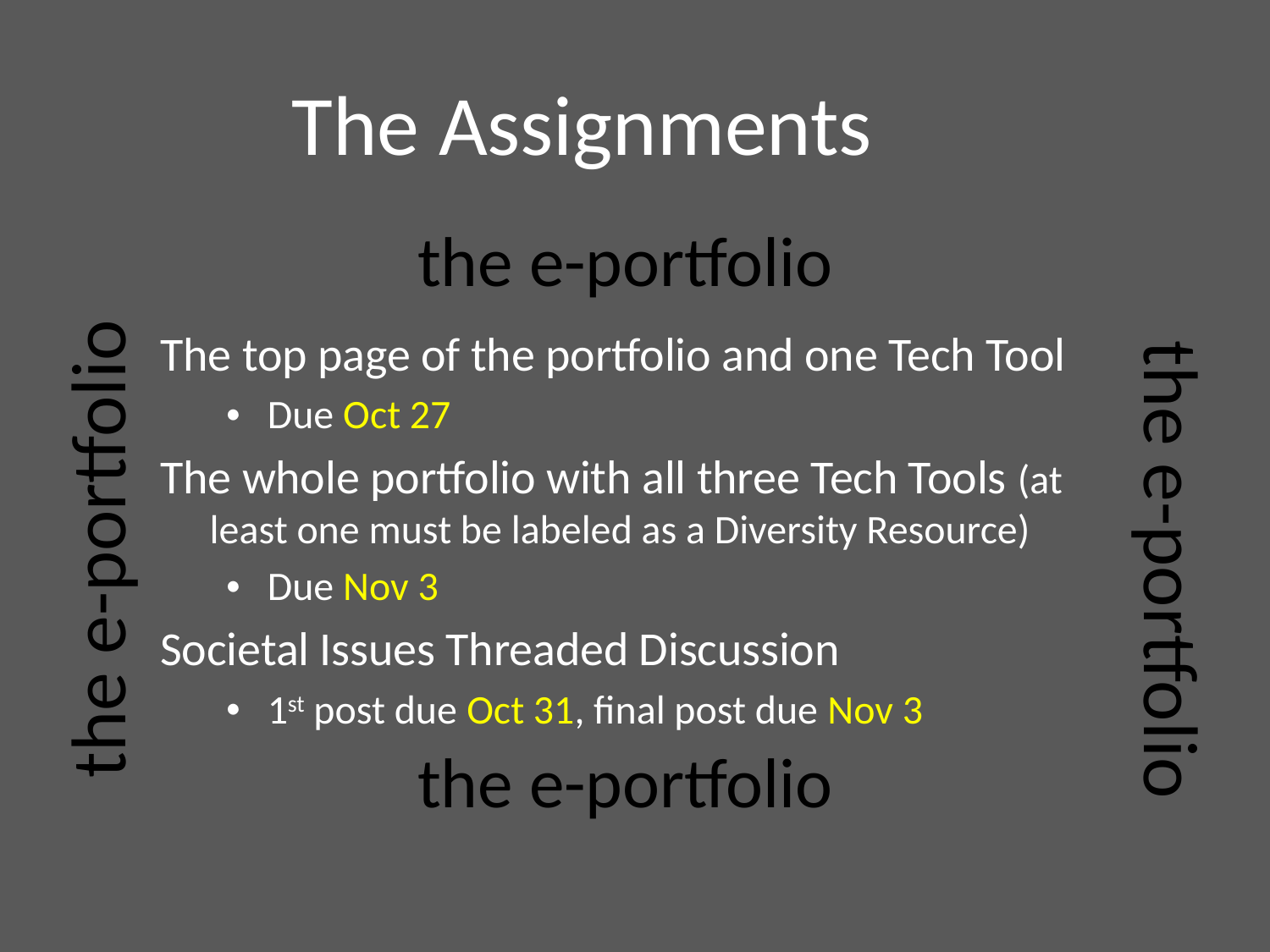

# The Assignments
the e-portfolio
The top page of the portfolio and one Tech Tool
Due Oct 27
The whole portfolio with all three Tech Tools (at least one must be labeled as a Diversity Resource)
Due Nov 3
Societal Issues Threaded Discussion
1st post due Oct 31, final post due Nov 3
the e-portfolio
the e-portfolio
the e-portfolio